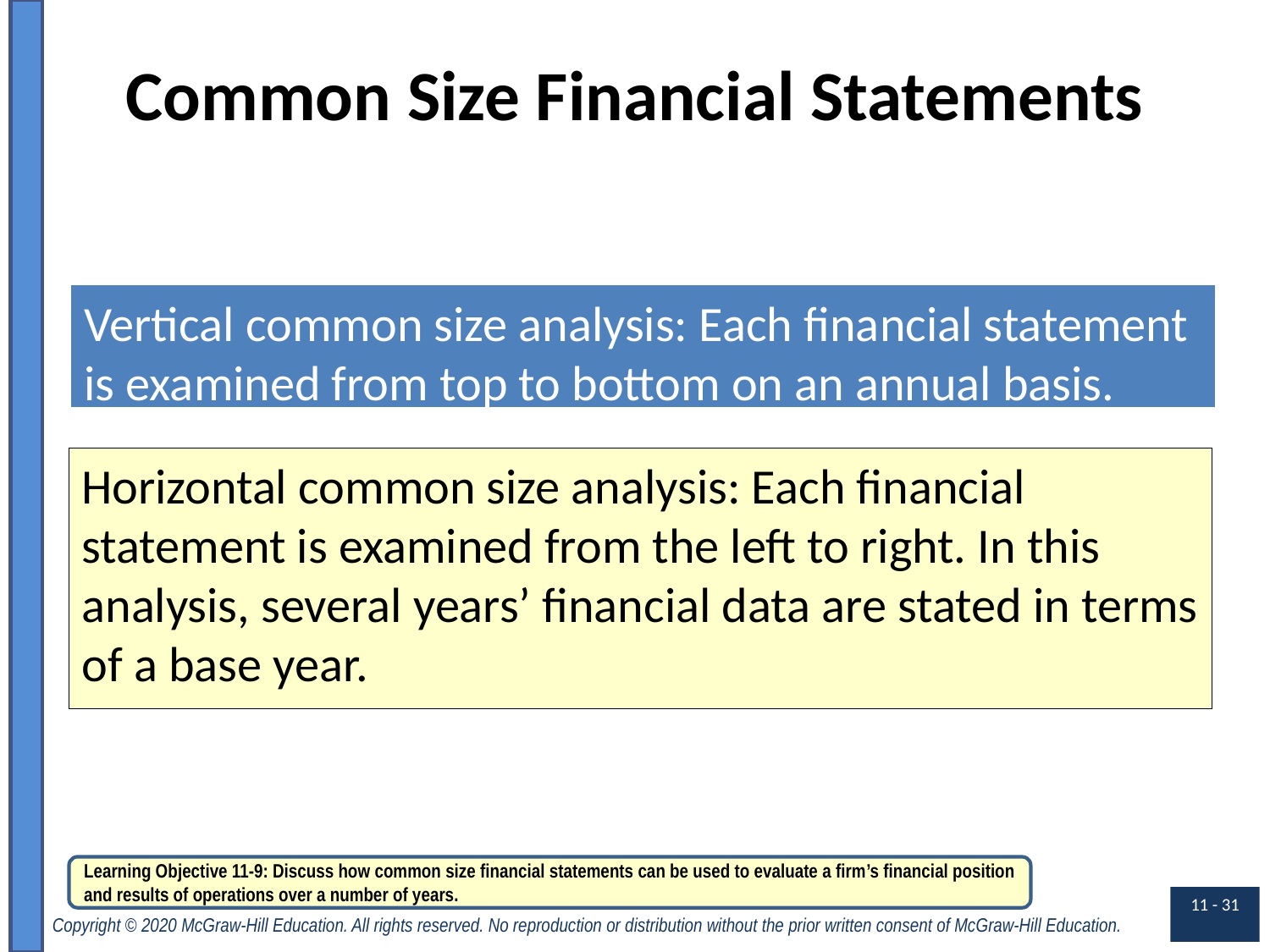

# Common Size Financial Statements
Vertical common size analysis: Each financial statement is examined from top to bottom on an annual basis.
Horizontal common size analysis: Each financial statement is examined from the left to right. In this analysis, several years’ financial data are stated in terms of a base year.
Learning Objective 11-9: Discuss how common size financial statements can be used to evaluate a firm’s financial position and results of operations over a number of years.